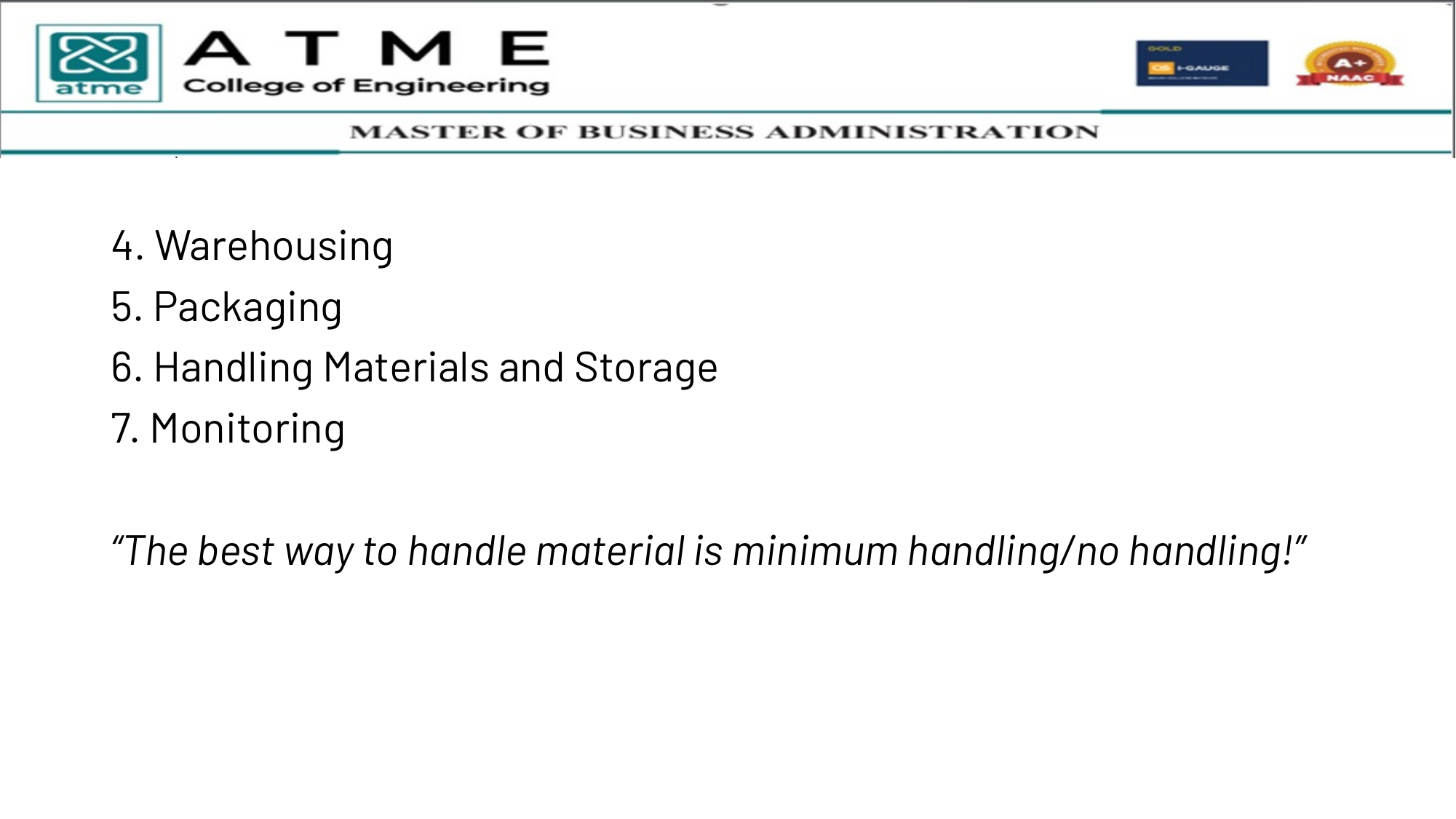

4. Warehousing
5. Packaging
6. Handling Materials and Storage
7. Monitoring

“The best way to handle material is minimum handling/no handling!”